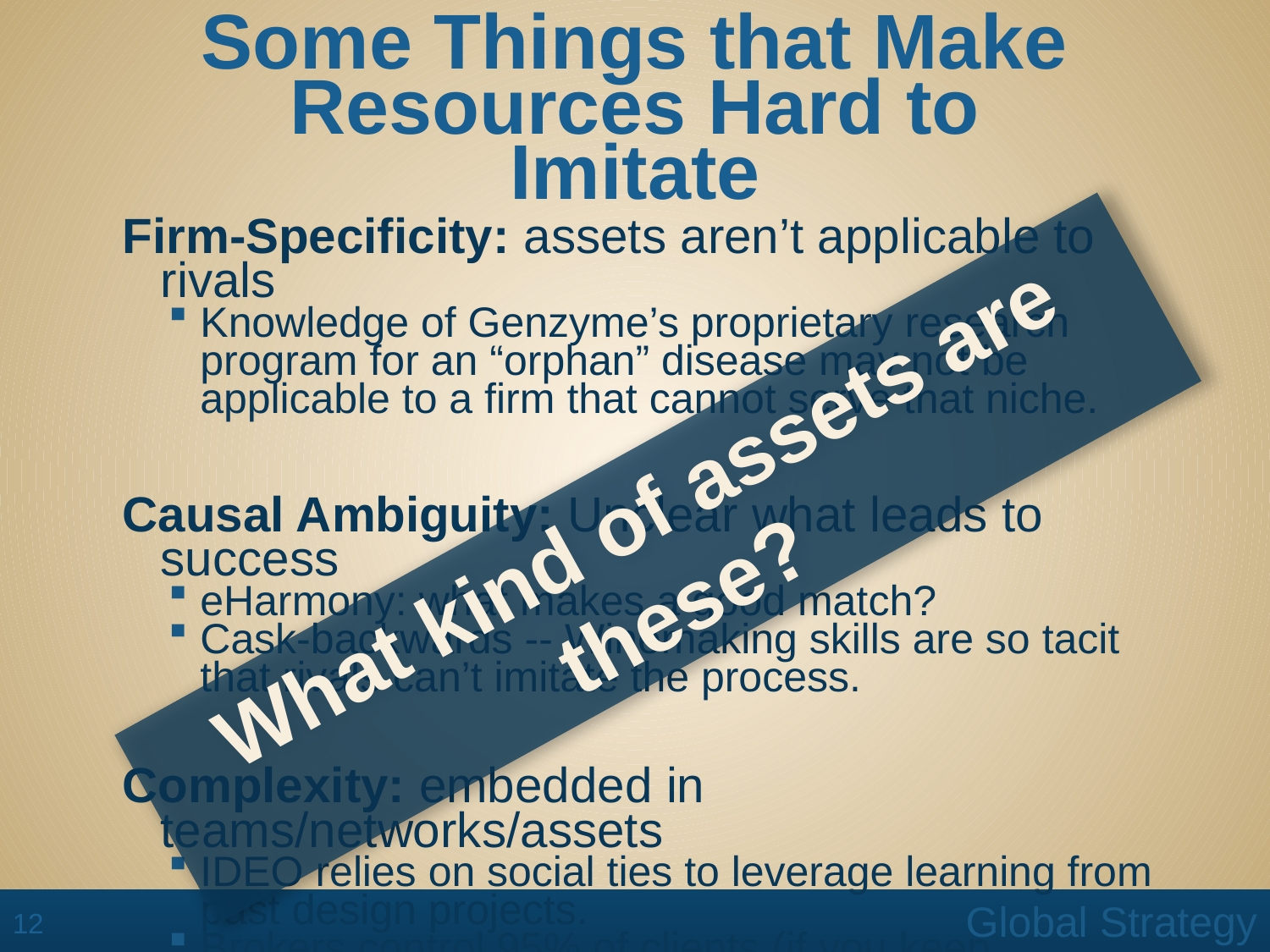

# Some Things that Make Resources Hard to Imitate
Firm-Specificity: assets aren’t applicable to rivals
Knowledge of Genzyme’s proprietary research program for an “orphan” disease may not be applicable to a firm that cannot serve that niche.

Causal Ambiguity: Unclear what leads to success
eHarmony: what makes a good match?
Cask-backwards -- Winemaking skills are so tacit that rivals can’t imitate the process.

Complexity: embedded in teams/networks/assets
IDEO relies on social ties to leverage learning from past design projects.
Brokers control 95% of clients (if you keep them…).
What kind of assets are these?